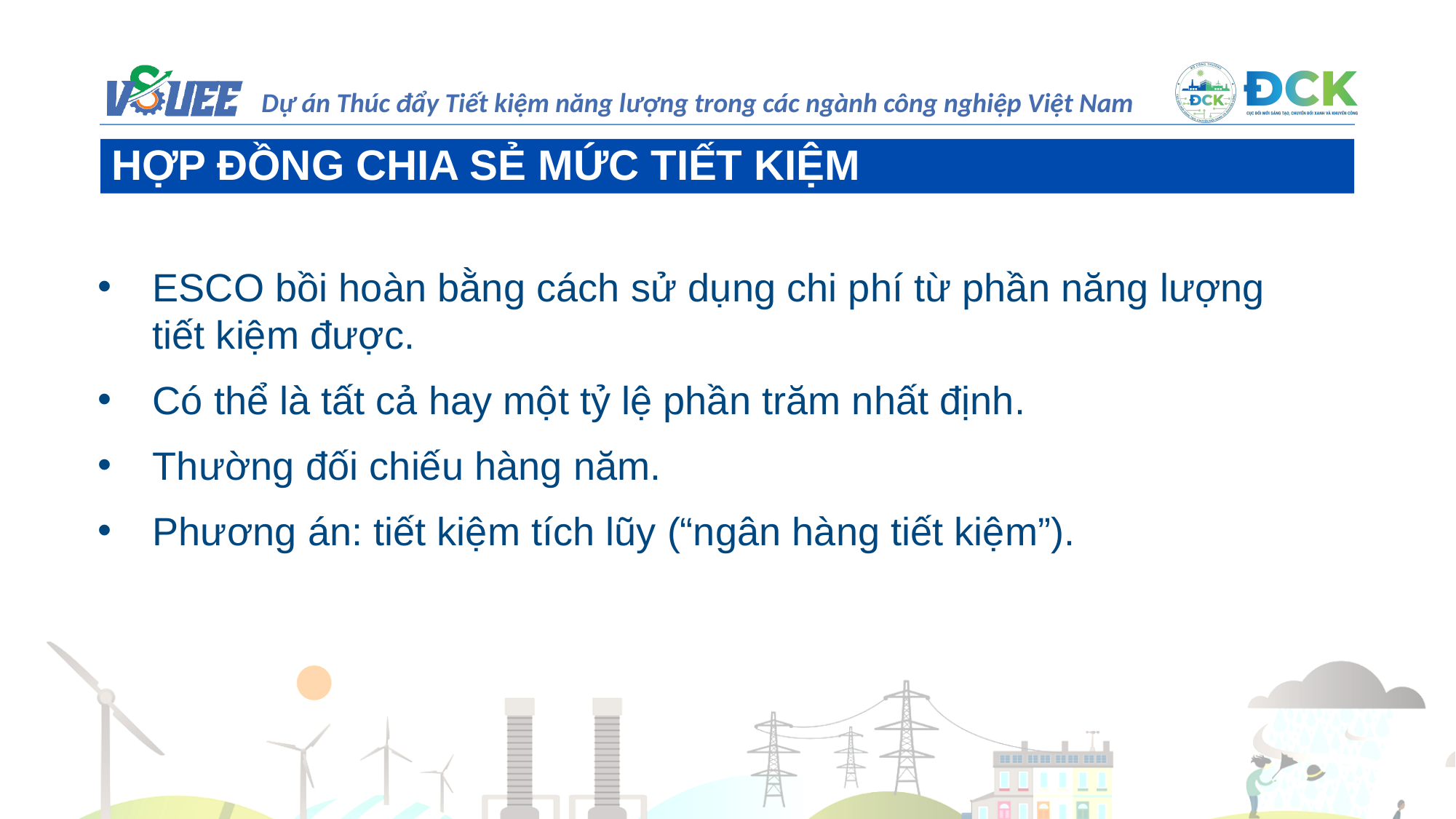

HỢP ĐỒNG CHIA SẺ MỨC TIẾT KIỆM
ESCO bồi hoàn bằng cách sử dụng chi phí từ phần năng lượng tiết kiệm được.
Có thể là tất cả hay một tỷ lệ phần trăm nhất định.
Thường đối chiếu hàng năm.
Phương án: tiết kiệm tích lũy (“ngân hàng tiết kiệm”).